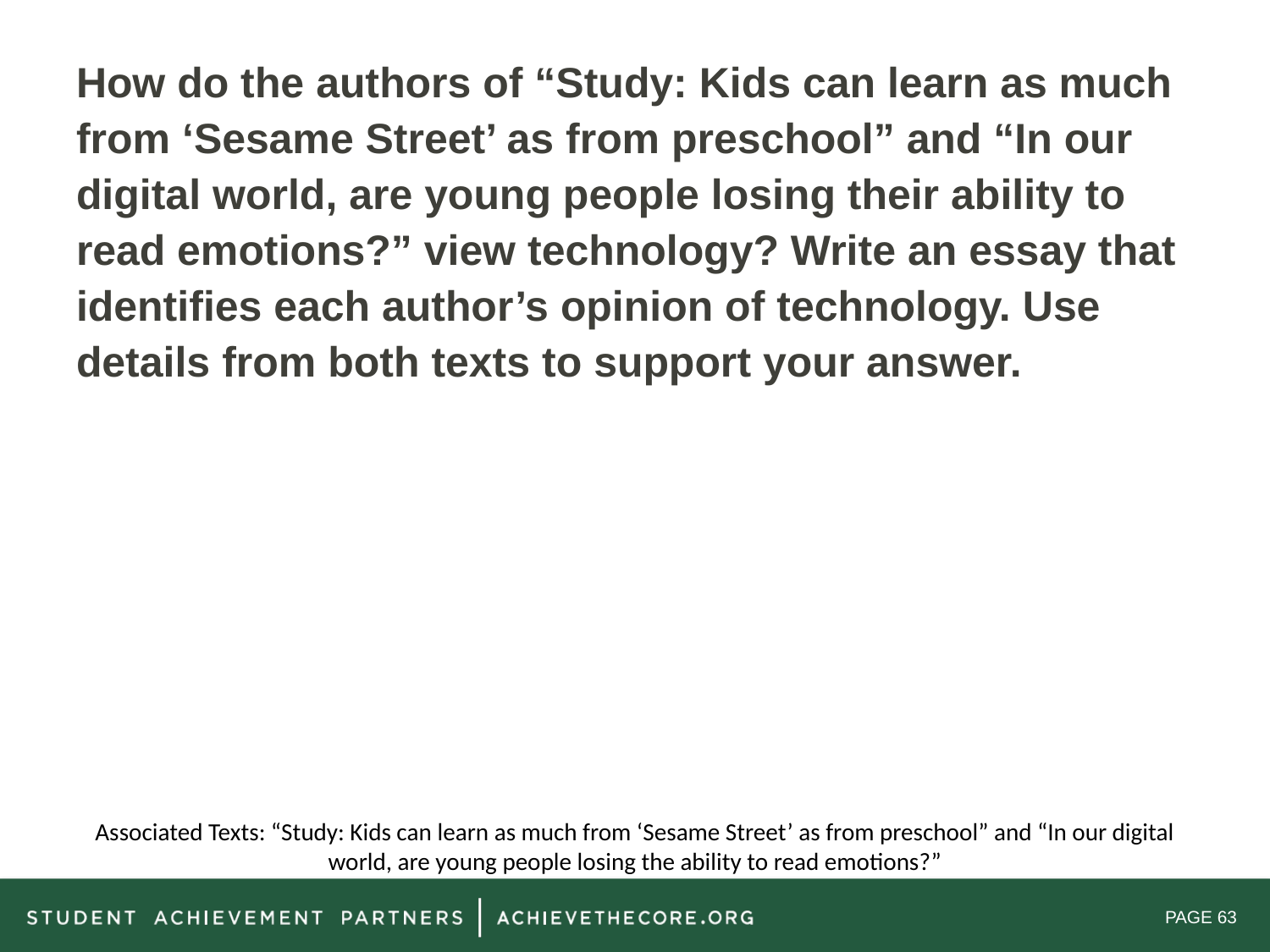

How do the authors of “Study: Kids can learn as much from ‘Sesame Street’ as from preschool” and “In our digital world, are young people losing their ability to read emotions?” view technology? Write an essay that identifies each author’s opinion of technology. Use details from both texts to support your answer.
Associated Texts: “Study: Kids can learn as much from ‘Sesame Street’ as from preschool” and “In our digital world, are young people losing the ability to read emotions?”